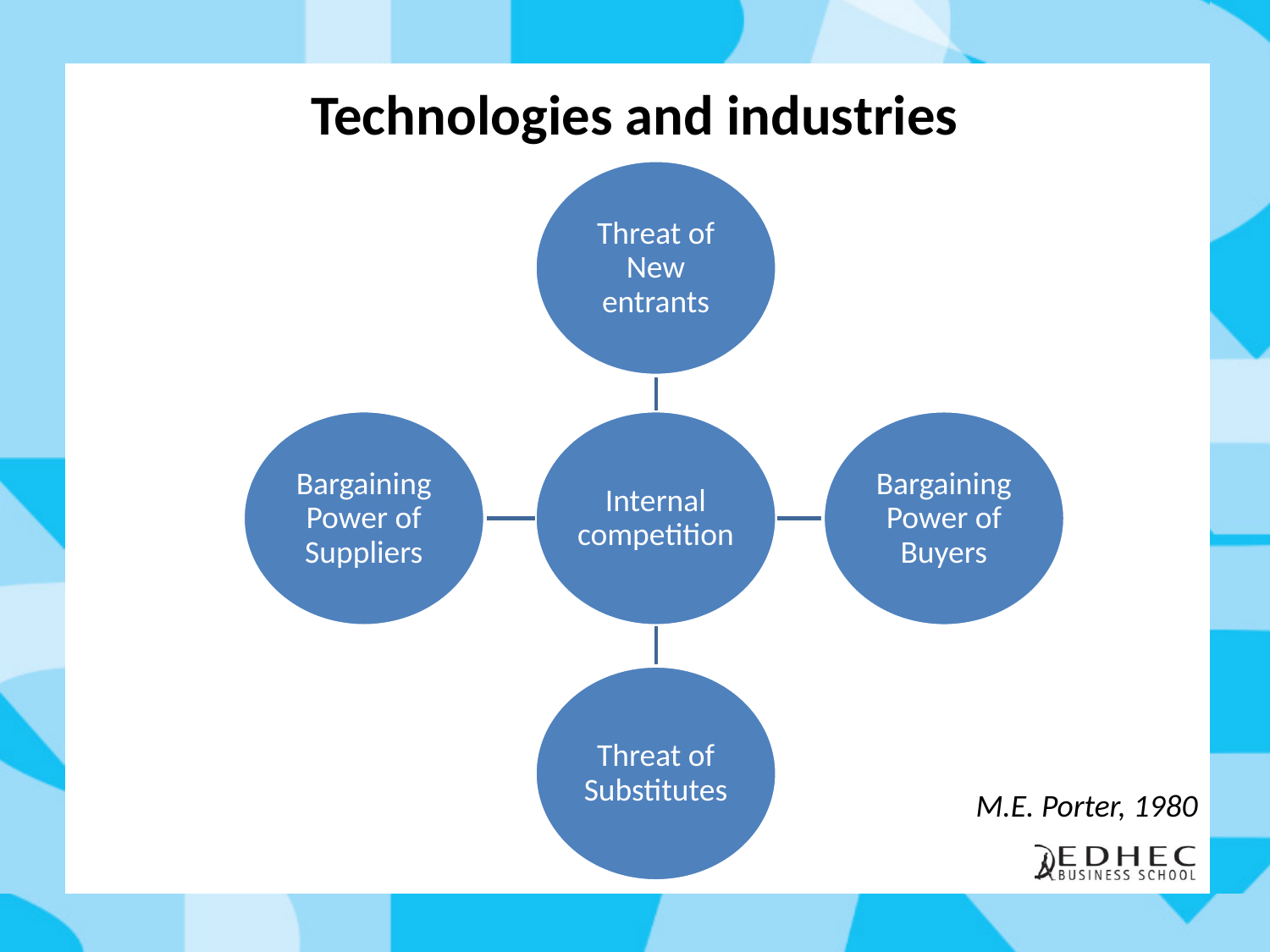

# Technologies and industries
Internal competition

Threat of New entrants

Bargaining Power of Buyers

Threat of Substitutes

Bargaining Power of Suppliers
M.E. Porter, 1980